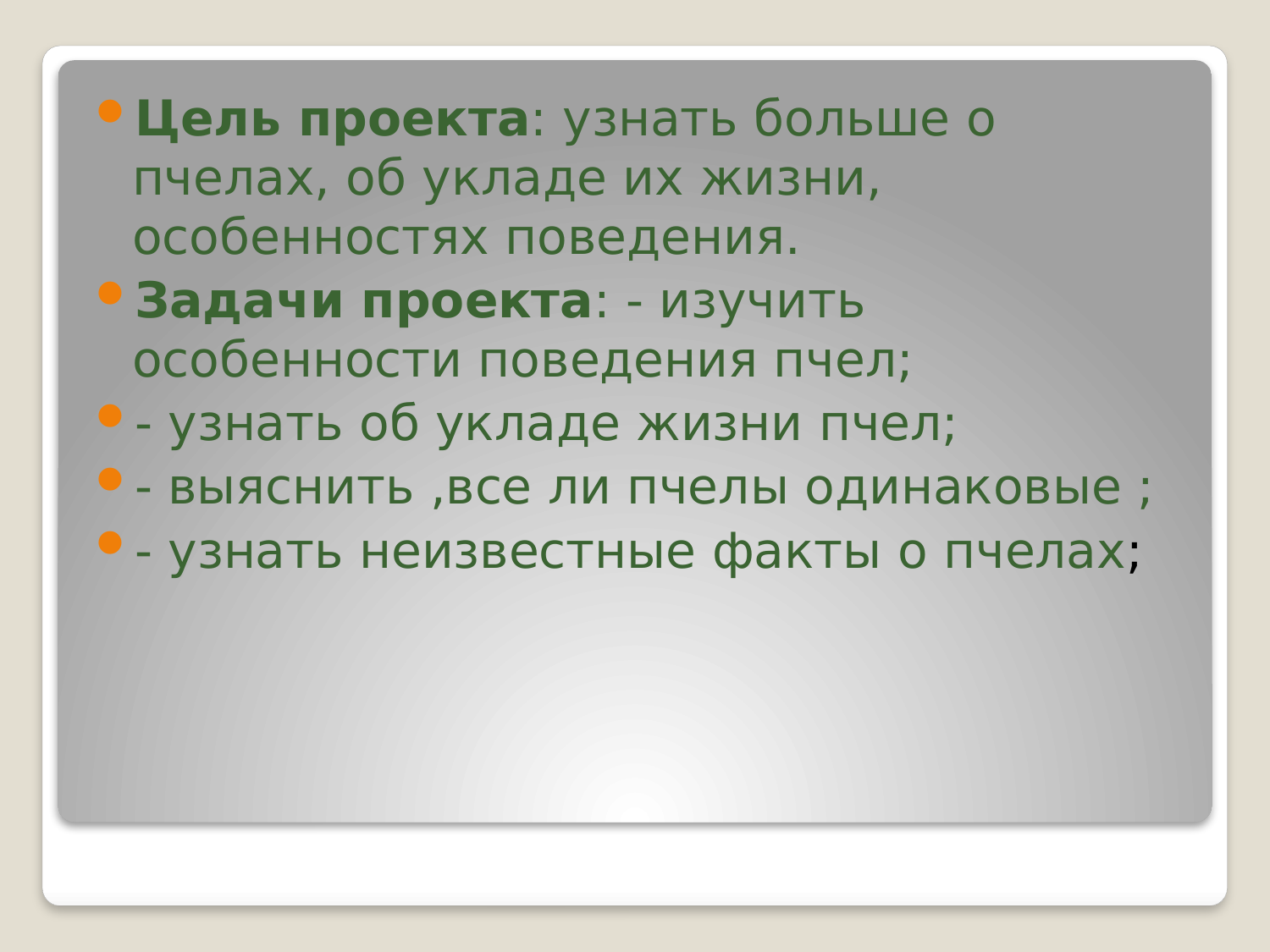

Цель проекта: узнать больше о пчелах, об укладе их жизни, особенностях поведения.
Задачи проекта: - изучить особенности поведения пчел;
- узнать об укладе жизни пчел;
- выяснить ,все ли пчелы одинаковые ;
- узнать неизвестные факты о пчелах;
#